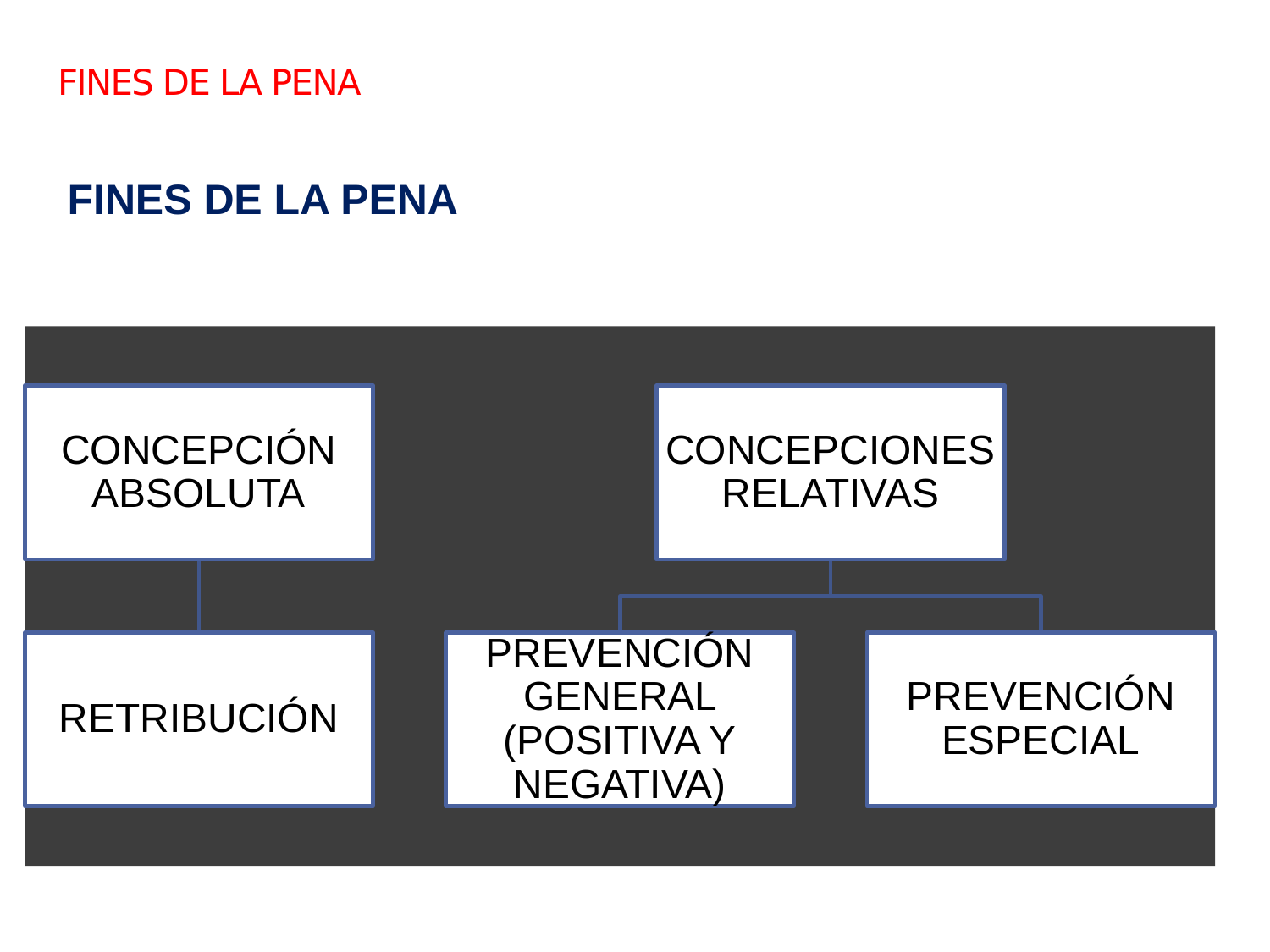

# FINES DE LA pena
FINES DE LA PENA
CONCEPCIÓN ABSOLUTA
RETRIBUCIÓN
CONCEPCIONES RELATIVAS
PREVENCIÓN GENERAL (POSITIVA Y NEGATIVA)
PREVENCIÓN ESPECIAL
4
Sebastian Valenzuela A. /El Salvador /Marzo 2013